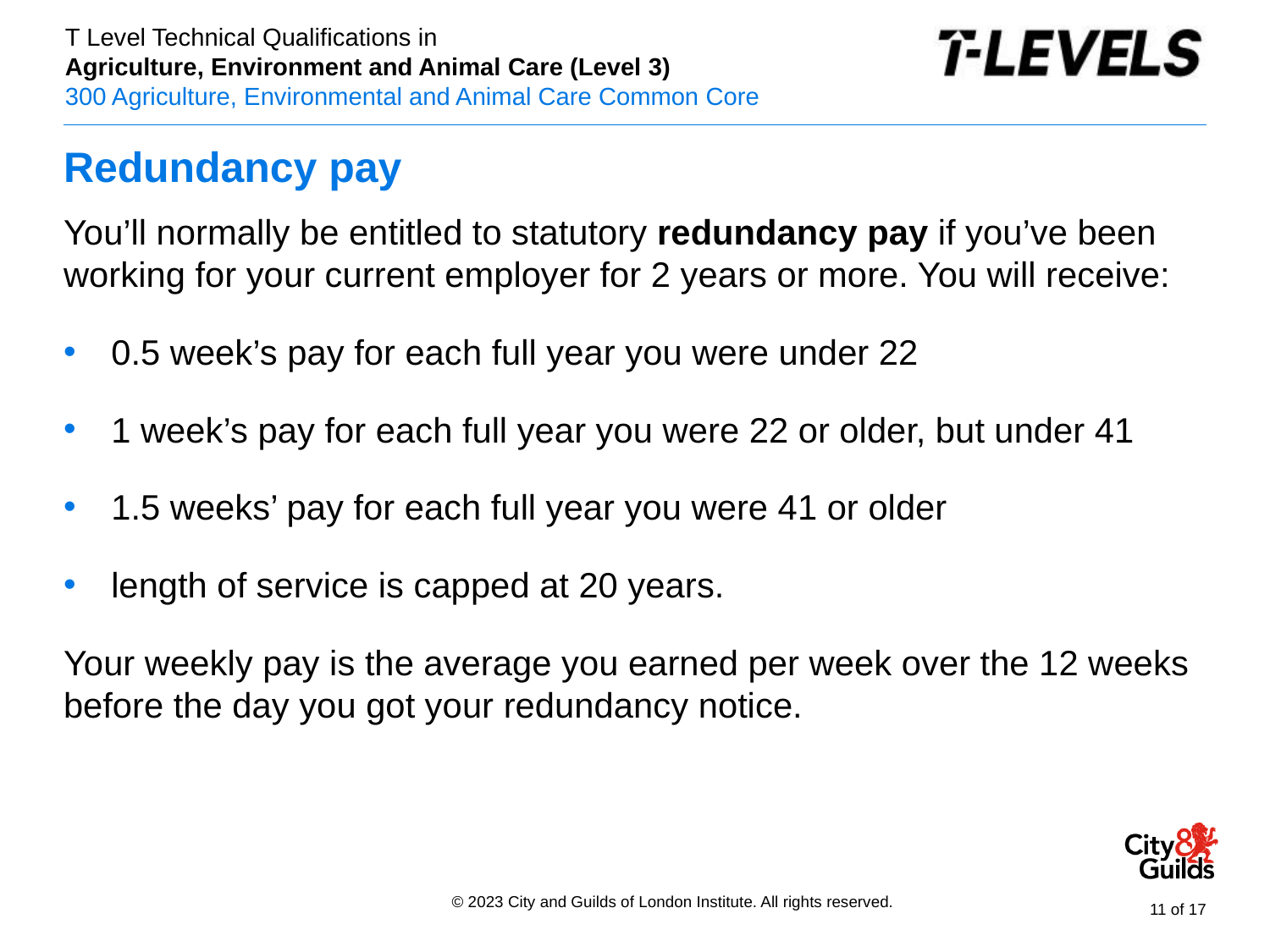

# Redundancy pay
You’ll normally be entitled to statutory redundancy pay if you’ve been working for your current employer for 2 years or more. You will receive:
0.5 week’s pay for each full year you were under 22
1 week’s pay for each full year you were 22 or older, but under 41
1.5 weeks’ pay for each full year you were 41 or older
length of service is capped at 20 years.
Your weekly pay is the average you earned per week over the 12 weeks before the day you got your redundancy notice.